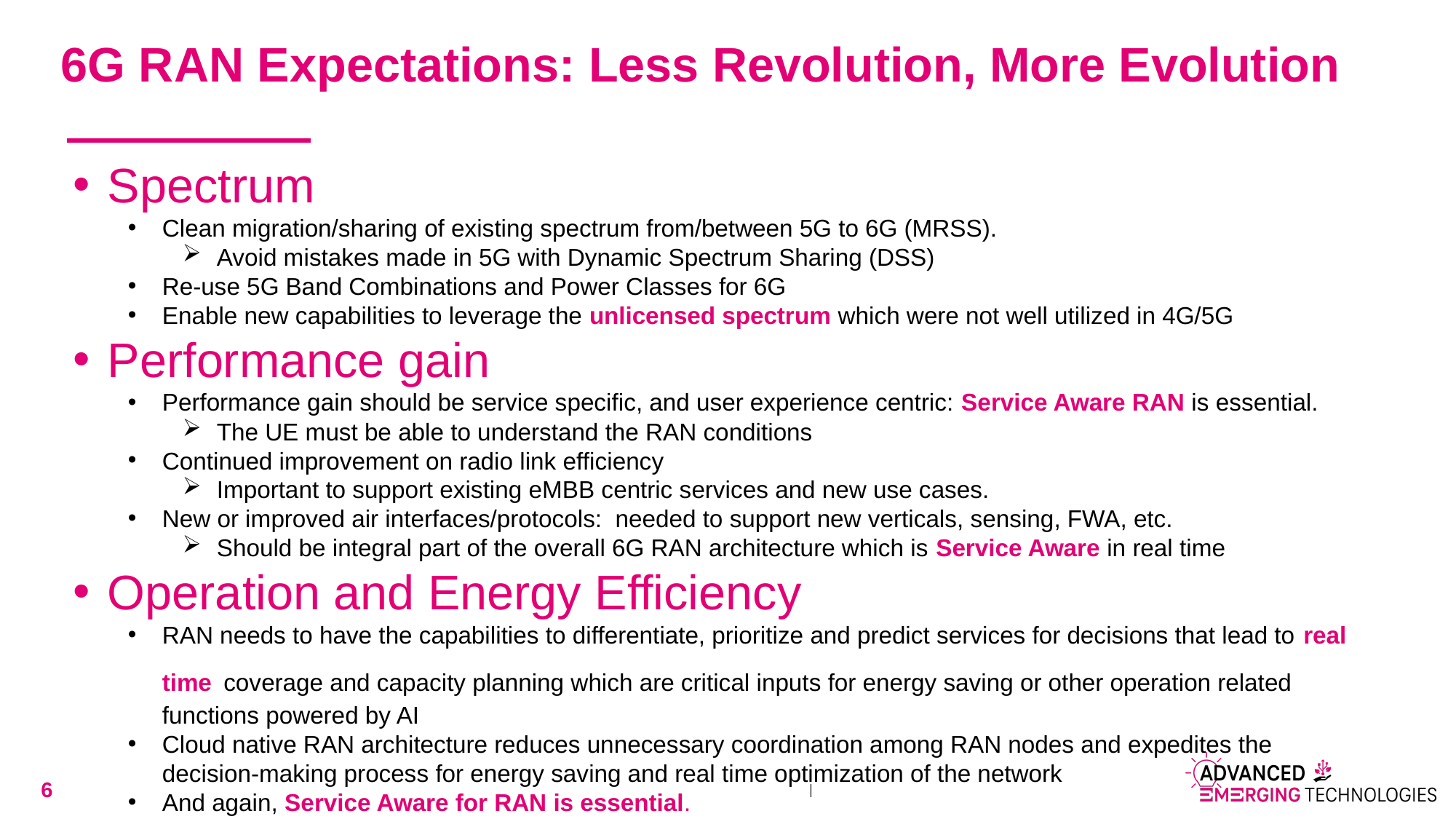

6G RAN Expectations: Less Revolution, More Evolution
Spectrum
Clean migration/sharing of existing spectrum from/between 5G to 6G (MRSS).
Avoid mistakes made in 5G with Dynamic Spectrum Sharing (DSS)
Re-use 5G Band Combinations and Power Classes for 6G
Enable new capabilities to leverage the unlicensed spectrum which were not well utilized in 4G/5G
Performance gain
Performance gain should be service specific, and user experience centric: Service Aware RAN is essential.
The UE must be able to understand the RAN conditions
Continued improvement on radio link efficiency
Important to support existing eMBB centric services and new use cases.
New or improved air interfaces/protocols:  needed to support new verticals, sensing, FWA, etc.
Should be integral part of the overall 6G RAN architecture which is Service Aware in real time
Operation and Energy Efficiency
RAN needs to have the capabilities to differentiate, prioritize and predict services for decisions that lead to real time coverage and capacity planning which are critical inputs for energy saving or other operation related functions powered by AI
Cloud native RAN architecture reduces unnecessary coordination among RAN nodes and expedites the decision-making process for energy saving and real time optimization of the network
And again, Service Aware for RAN is essential.